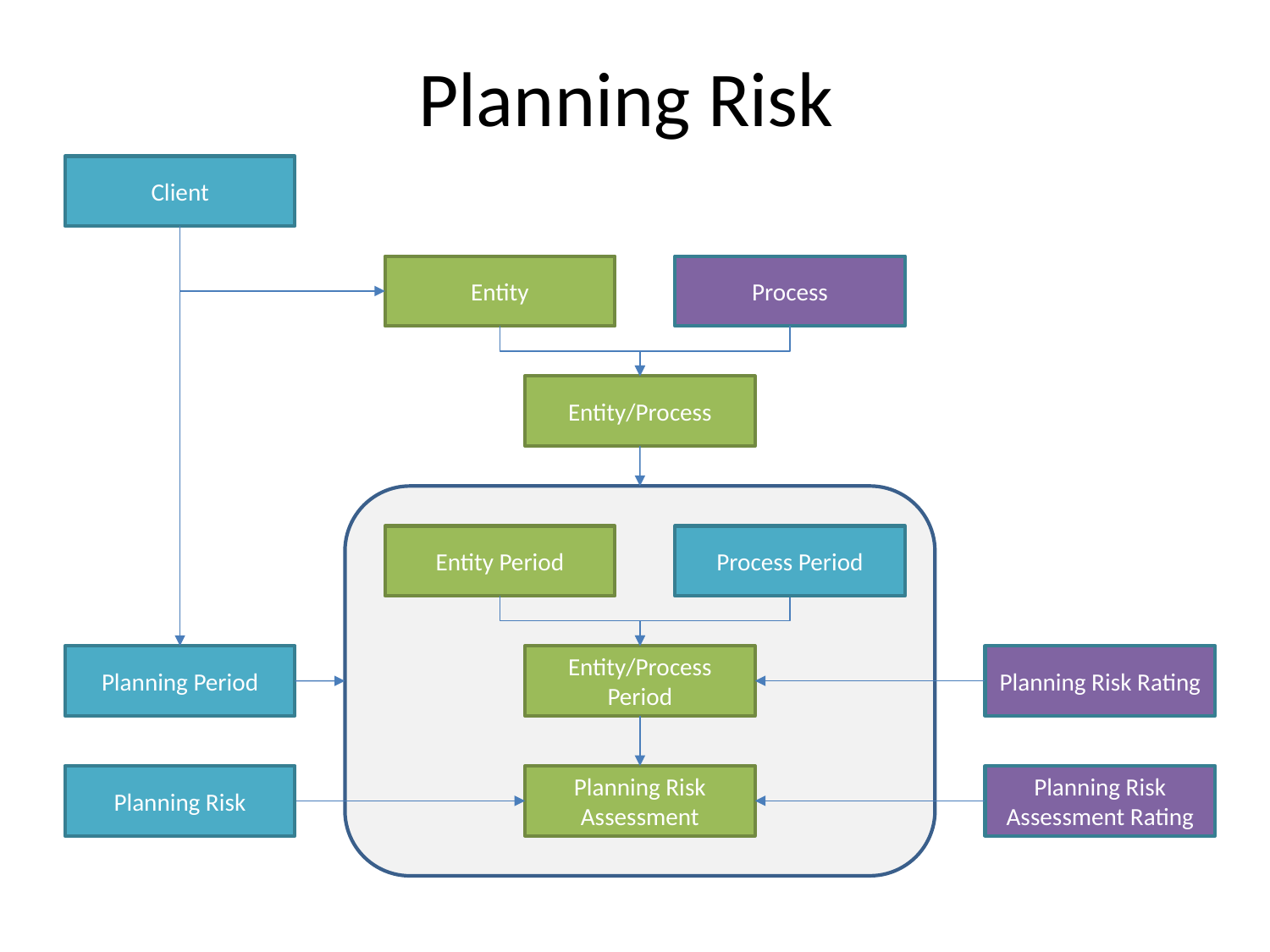

# Planning Risk
Client
Entity
Process
Entity/Process

Entity Period
Process Period
Planning Period
Entity/Process Period
Planning Risk Rating
Planning Risk
Planning Risk Assessment
Planning Risk Assessment Rating